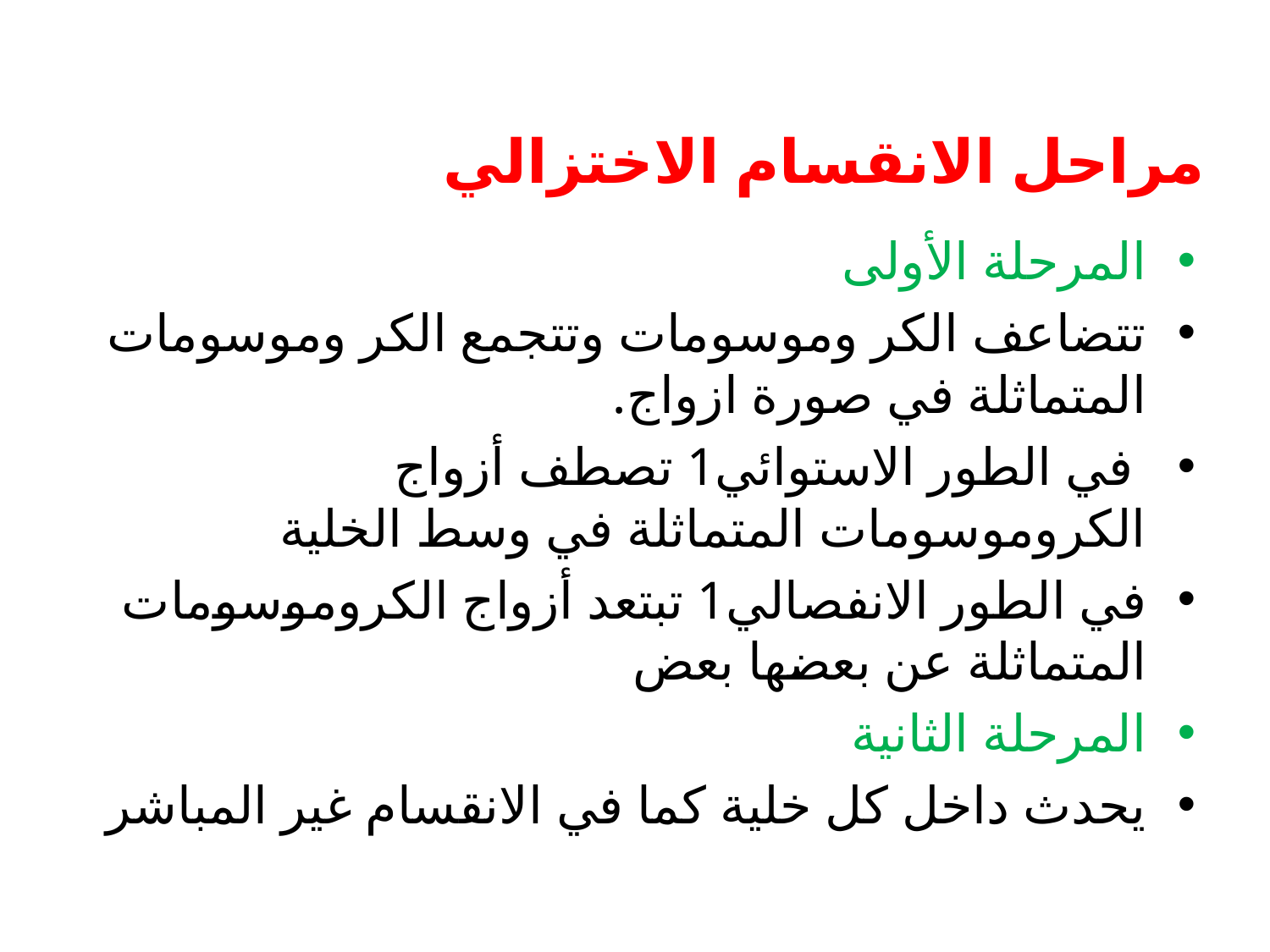

# مراحل الانقسام الاختزالي
المرحلة الأولى
تتضاعف الكر وموسومات وتتجمع الكر وموسومات المتماثلة في صورة ازواج.
 في الطور الاستوائي1 تصطف أزواج الكروموسومات المتماثلة في وسط الخلية
في الطور الانفصالي1 تبتعد أزواج الكروموسومات المتماثلة عن بعضها بعض
المرحلة الثانية
يحدث داخل كل خلية كما في الانقسام غير المباشر